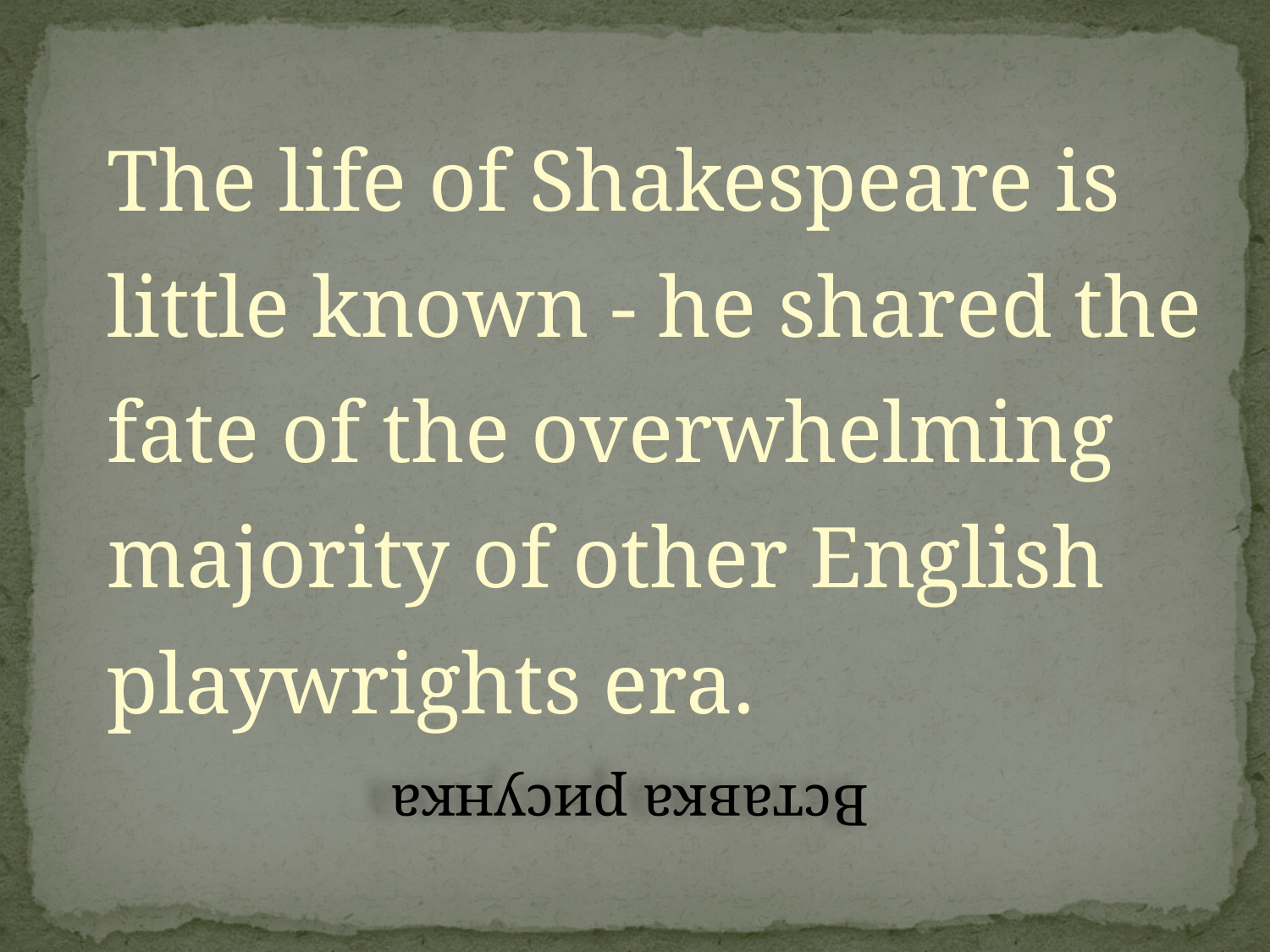

#
The life of Shakespeare is little known - he shared the fate of the overwhelming majority of other English playwrights era.